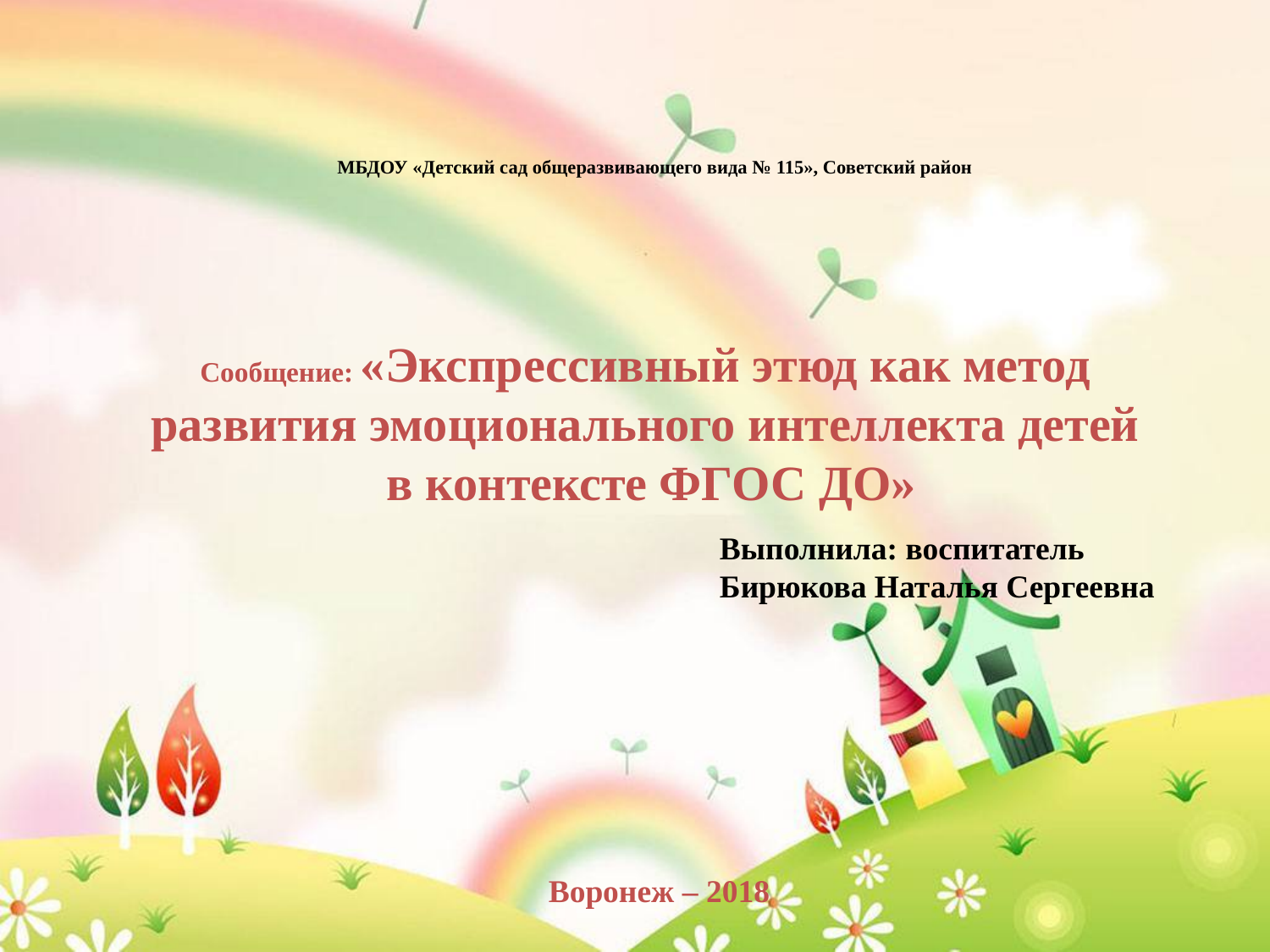

# МБДОУ «Детский сад общеразвивающего вида № 115», Советский район
Сообщение: «Экспрессивный этюд как метод
развития эмоционального интеллекта детей
в контексте ФГОС ДО»
Выполнила: воспитатель
Бирюкова Наталья Сергеевна
Воронеж – 2018